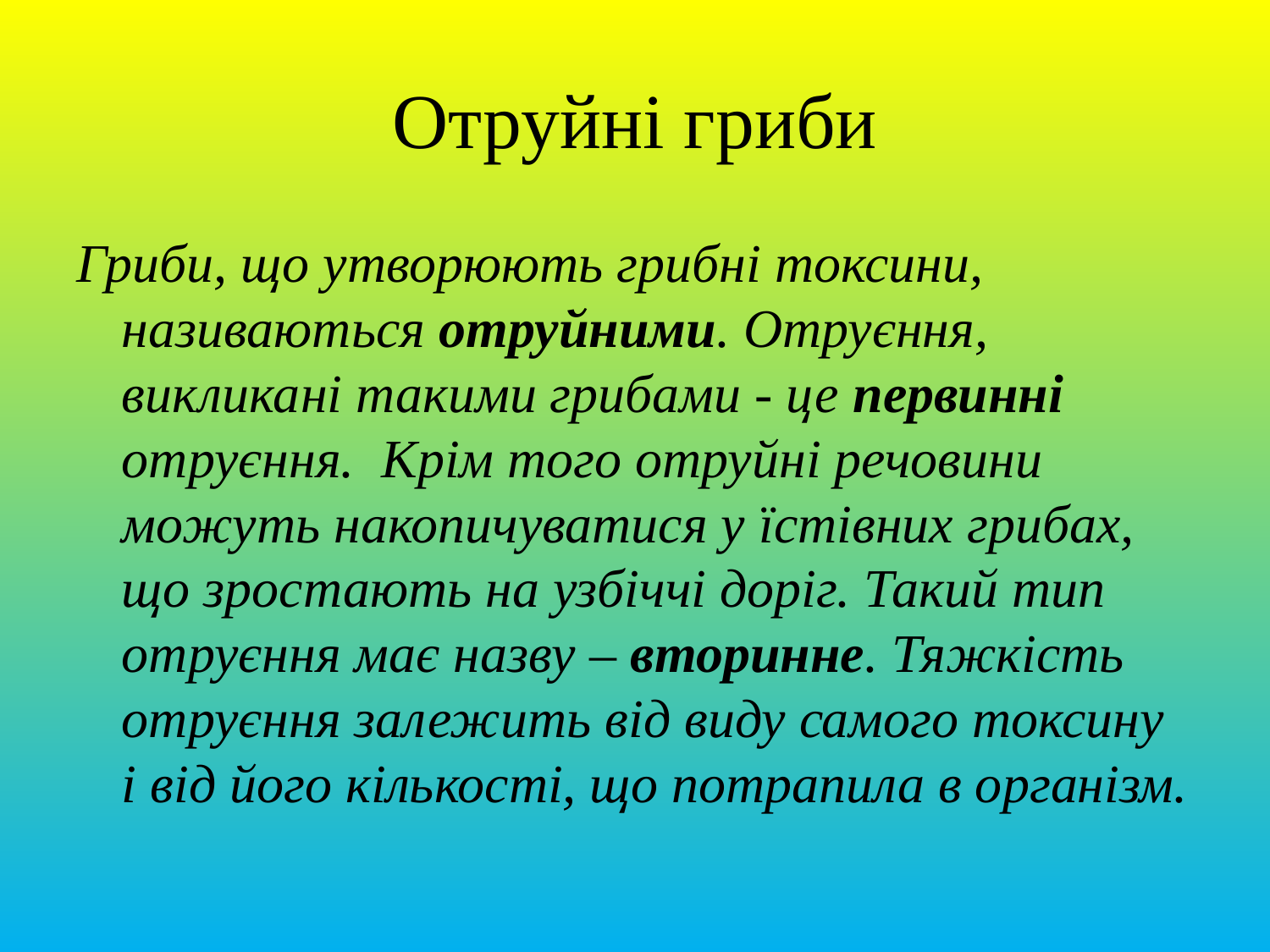

# Отруйні гриби
Гриби, що утворюють грибні токсини, називаються отруйними. Отруєння, викликані такими грибами - це первинні отруєння.  Крім того отруйні речовини  можуть накопичуватися у їстівних грибах, що зростають на узбіччі доріг. Такий тип отруєння має назву – вторинне. Тяжкість  отруєння залежить від виду самого токсину і від його кількості, що потрапила в організм.